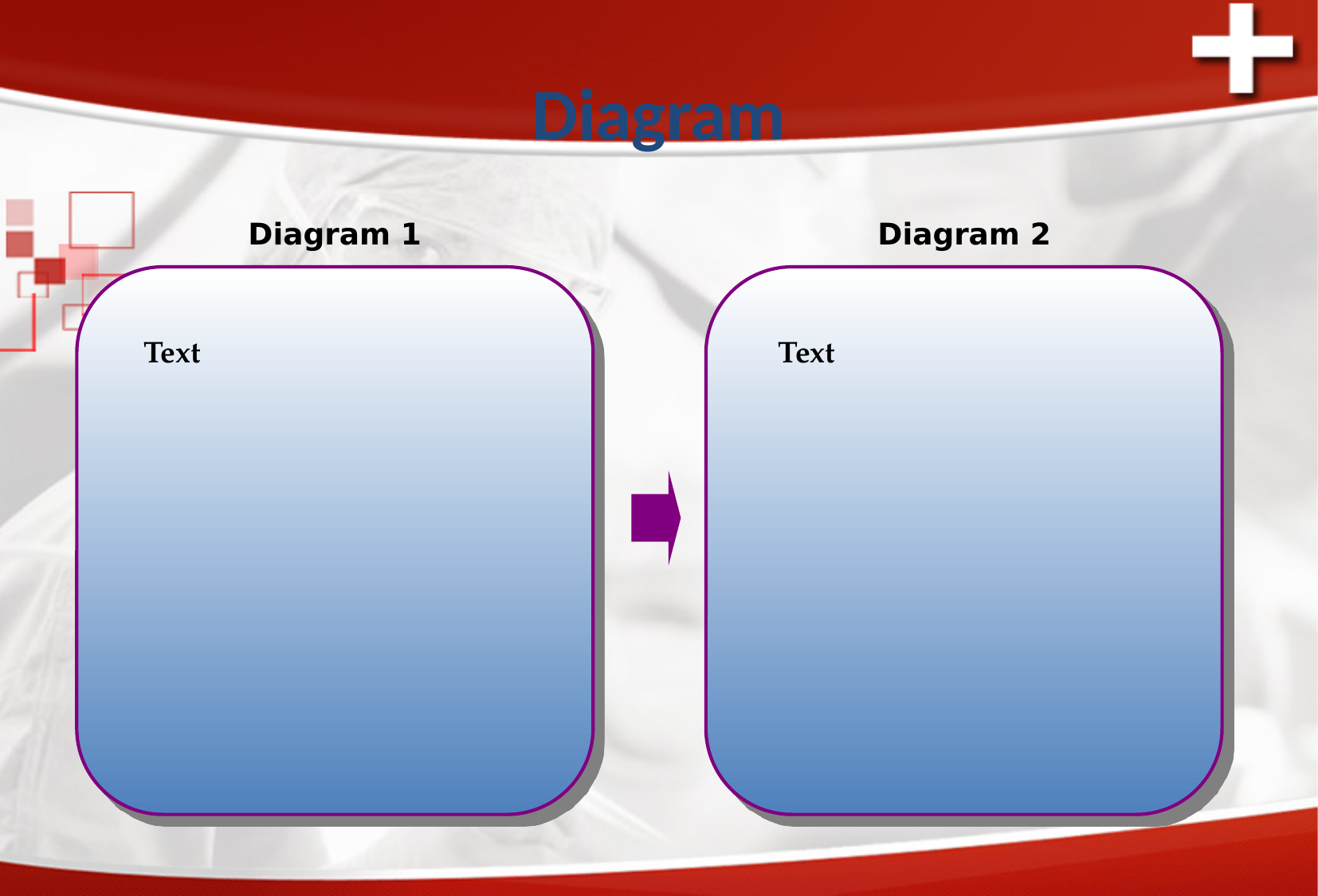

# Diagram
Diagram 1
Diagram 2

Text
Text